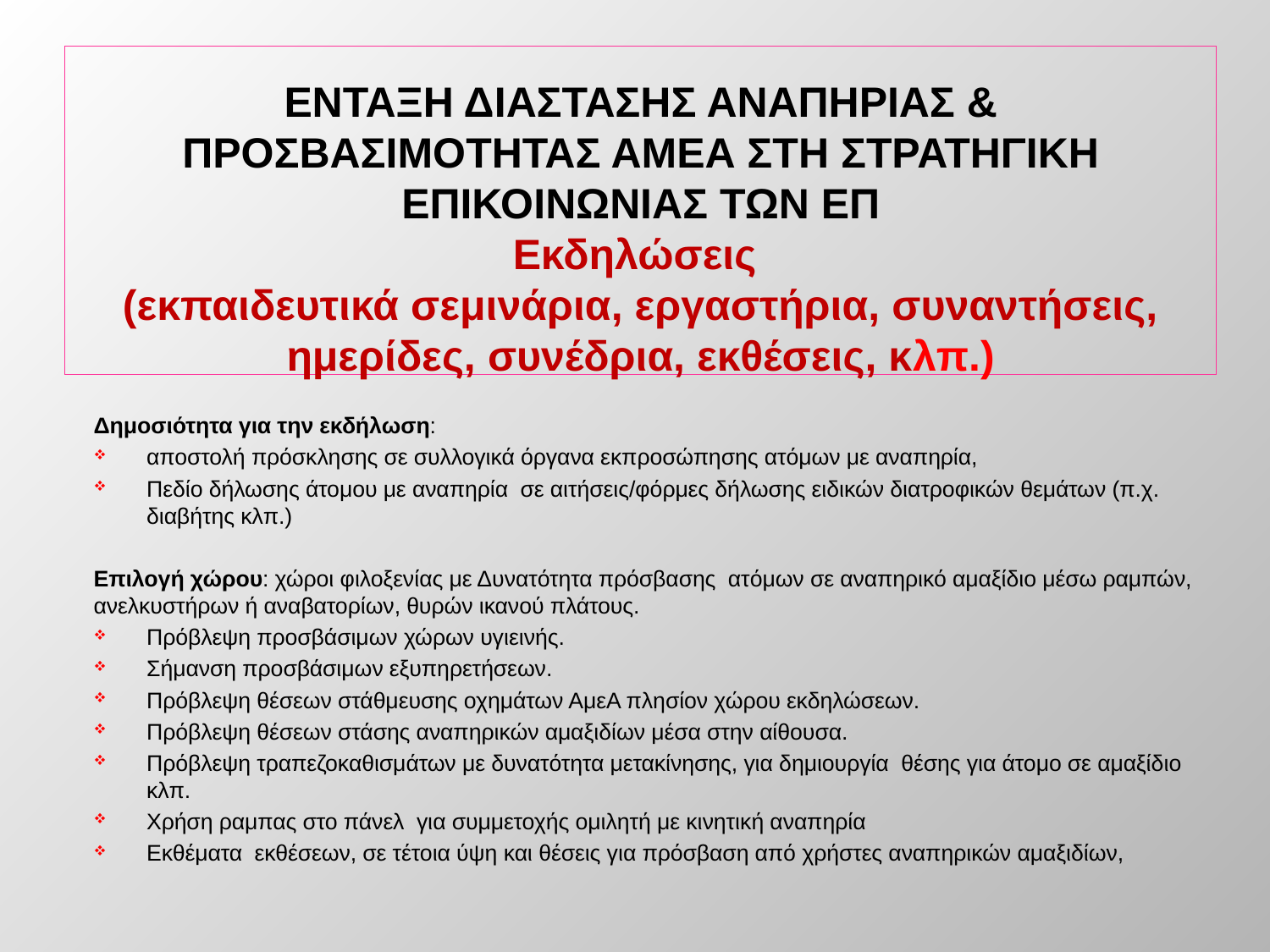

# ΕΝΤΑΞΗ ΔΙΑΣΤΑΣΗΣ ΑΝΑΠΗΡΙΑΣ & ΠΡΟΣΒΑΣΙΜΟΤΗΤΑΣ ΑΜΕΑ ΣΤΗ ΣΤΡΑΤΗΓΙΚΗ ΕΠΙΚΟΙΝΩΝΙΑΣ ΤΩΝ ΕΠ Εκδηλώσεις (εκπαιδευτικά σεμινάρια, εργαστήρια, συναντήσεις, ημερίδες, συνέδρια, εκθέσεις, κλπ.)

Δημοσιότητα για την εκδήλωση:
αποστολή πρόσκλησης σε συλλογικά όργανα εκπροσώπησης ατόμων με αναπηρία,
Πεδίο δήλωσης άτομου με αναπηρία  σε αιτήσεις/φόρμες δήλωσης ειδικών διατροφικών θεμάτων (π.χ. διαβήτης κλπ.)

Επιλογή χώρου: χώροι φιλοξενίας με Δυνατότητα πρόσβασης  ατόμων σε αναπηρικό αμαξίδιο μέσω ραμπών, ανελκυστήρων ή αναβατορίων, θυρών ικανού πλάτους.
Πρόβλεψη προσβάσιμων χώρων υγιεινής.
Σήμανση προσβάσιμων εξυπηρετήσεων.
Πρόβλεψη θέσεων στάθμευσης οχημάτων ΑμεΑ πλησίον χώρου εκδηλώσεων.
Πρόβλεψη θέσεων στάσης αναπηρικών αμαξιδίων μέσα στην αίθουσα.
Πρόβλεψη τραπεζοκαθισμάτων με δυνατότητα μετακίνησης, για δημιουργία  θέσης για άτομο σε αμαξίδιο κλπ.
Χρήση ραμπας στο πάνελ  για συμμετοχής ομιλητή με κινητική αναπηρία
Εκθέματα  εκθέσεων, σε τέτοια ύψη και θέσεις για πρόσβαση από χρήστες αναπηρικών αμαξιδίων,